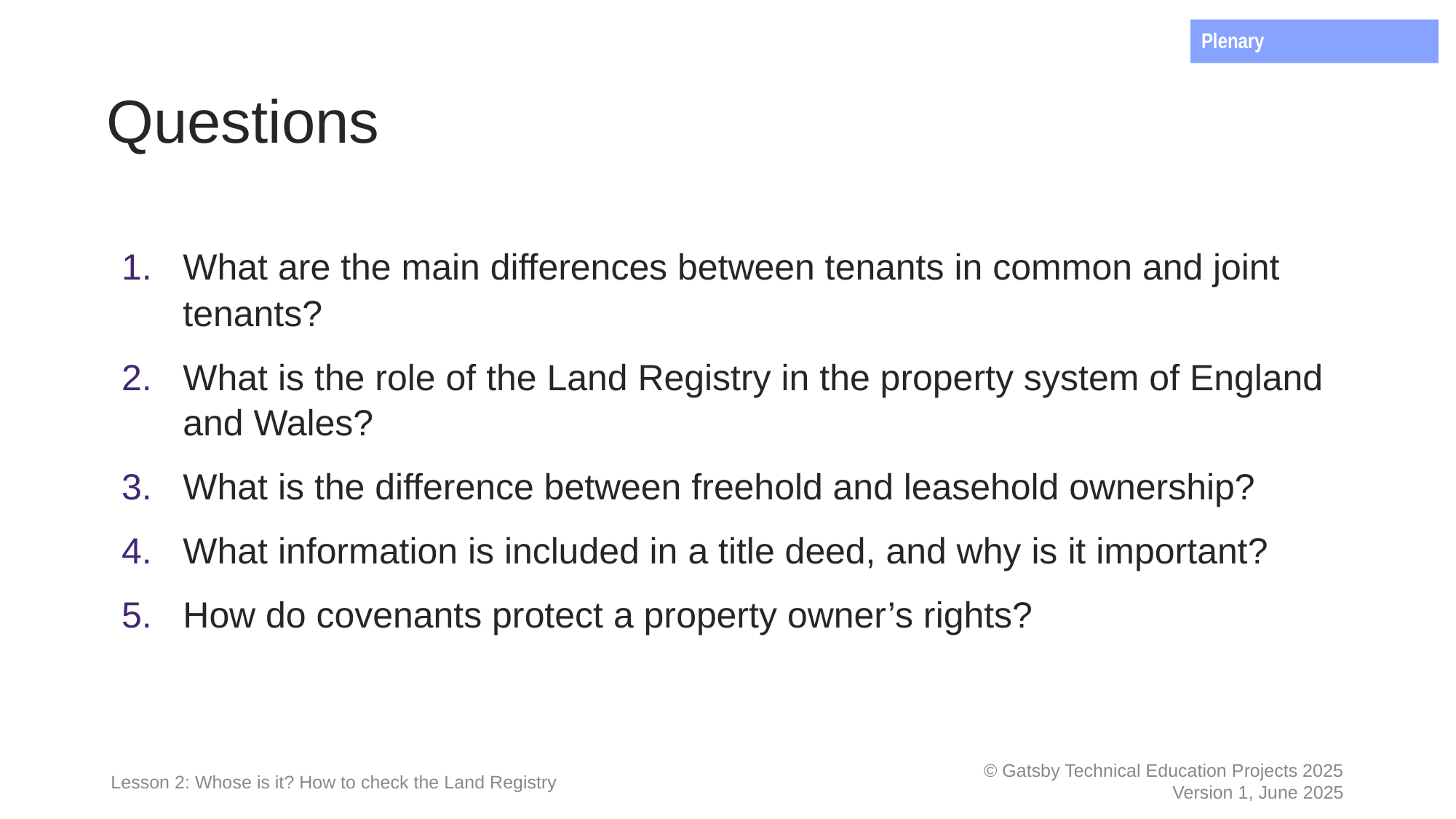

Plenary
# Questions
What are the main differences between tenants in common and joint tenants?
What is the role of the Land Registry in the property system of England and Wales?
What is the difference between freehold and leasehold ownership?
What information is included in a title deed, and why is it important?
How do covenants protect a property owner’s rights?

Lesson 2: Whose is it? How to check the Land Registry